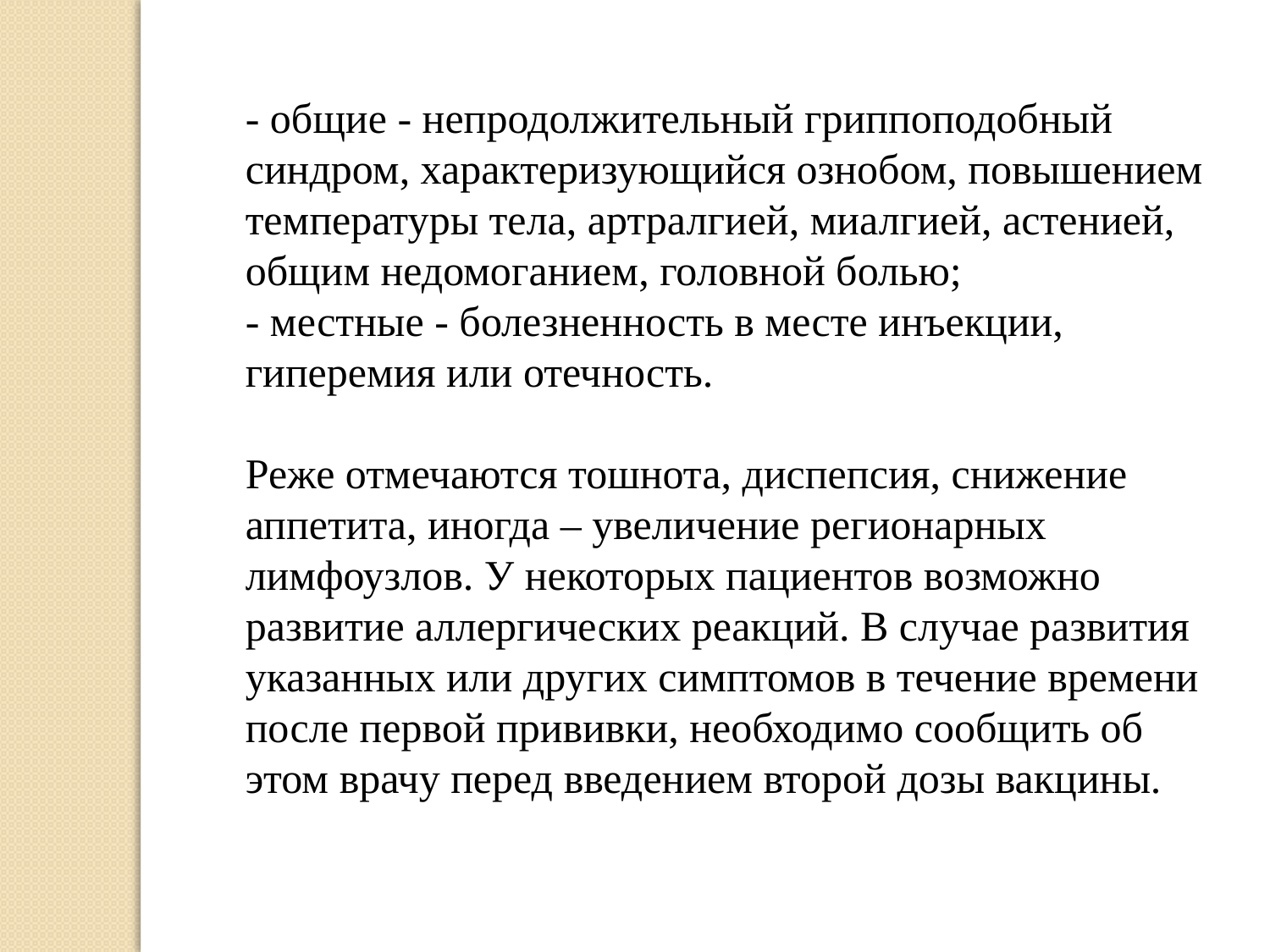

- общие - непродолжительный гриппоподобный синдром, характеризующийся ознобом, повышением температуры тела, артралгией, миалгией, астенией, общим недомоганием, головной болью;
- местные - болезненность в месте инъекции, гиперемия или отечность.

Реже отмечаются тошнота, диспепсия, снижение аппетита, иногда – увеличение регионарных лимфоузлов. У некоторых пациентов возможно развитие аллергических реакций. В случае развития указанных или других симптомов в течение времени после первой прививки, необходимо сообщить об этом врачу перед введением второй дозы вакцины.